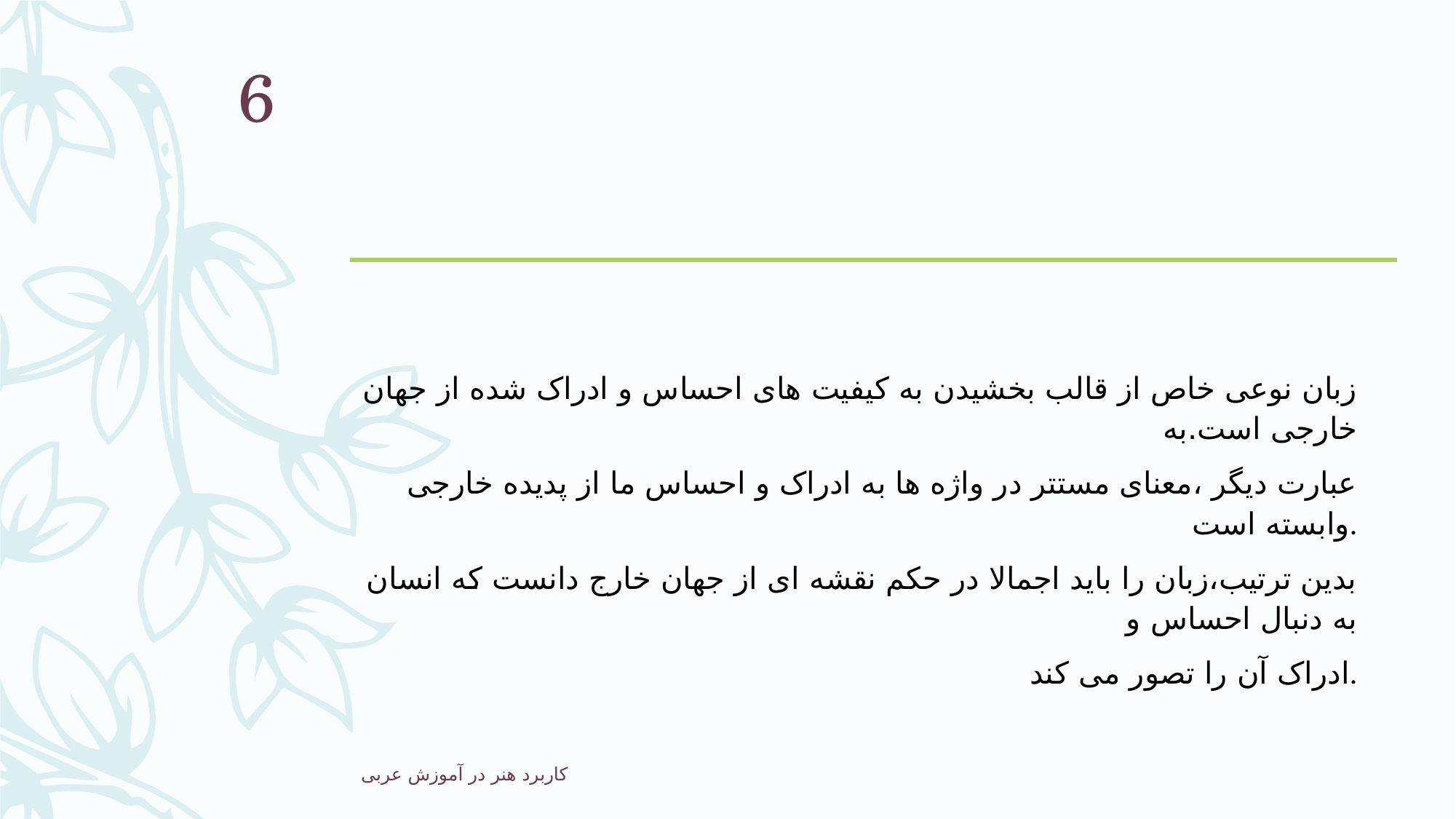

6
زبان نوعی خاص از قالب بخشیدن به کیفیت های احساس و ادراک شده از جهان خارجی است.به
 عبارت دیگر ،معنای مستتر در واژه ها به ادراک و احساس ما از پدیده خارجی وابسته است.
بدین ترتیب،زبان را باید اجمالا در حکم نقشه ای از جهان خارج دانست که انسان به دنبال احساس و
 ادراک آن را تصور می کند.

کاربرد هنر در آموزش عربی